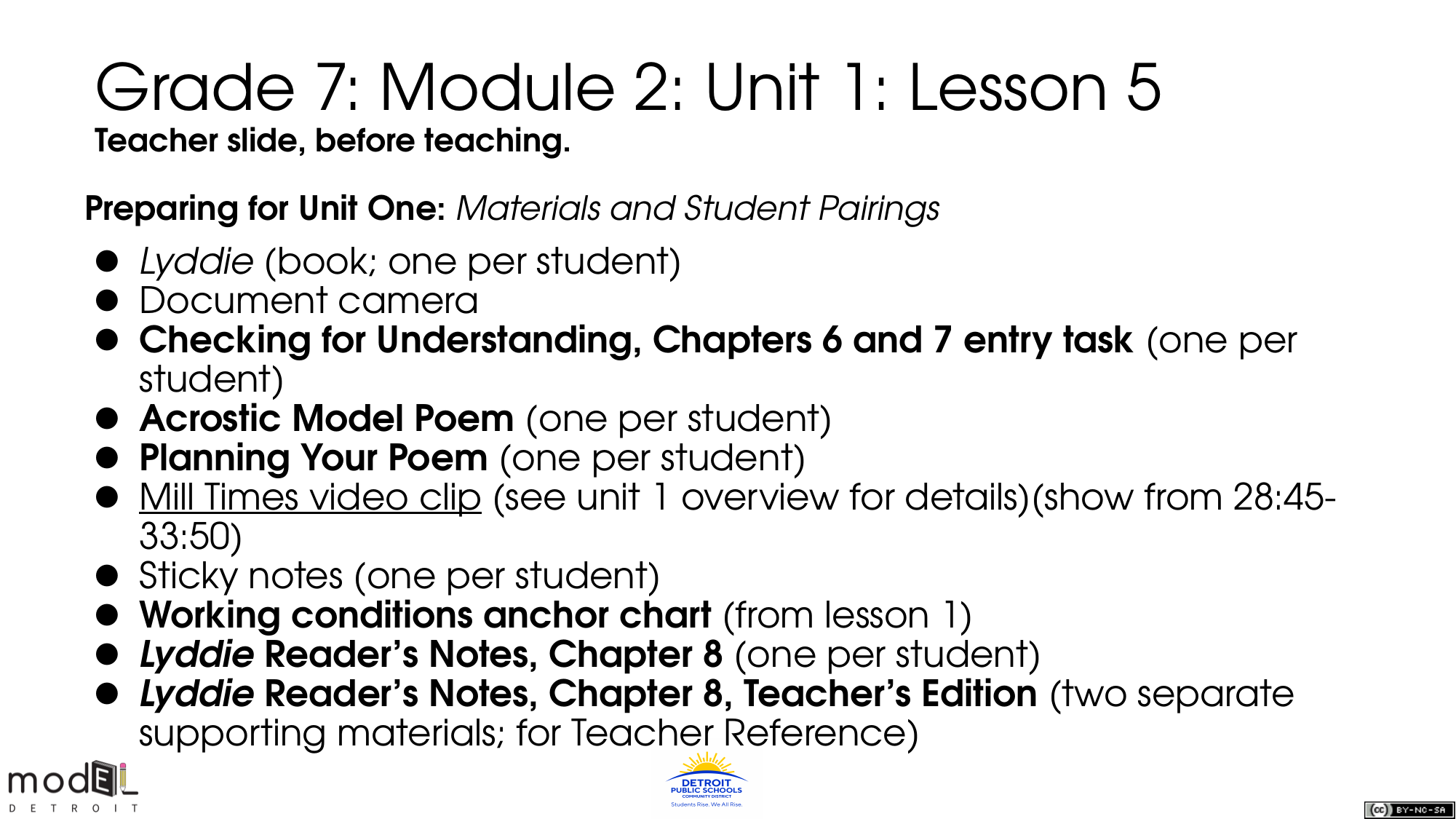

Grade 7: Module 2: Unit 1: Lesson 5
Teacher slide, before teaching.
Preparing for Unit One: Materials and Student Pairings
Lyddie (book; one per student)
Document camera
Checking for Understanding, Chapters 6 and 7 entry task (one per student)
Acrostic Model Poem (one per student)
Planning Your Poem (one per student)
Mill Times video clip (see unit 1 overview for details)(show from 28:45-33:50)
Sticky notes (one per student)
Working conditions anchor chart (from lesson 1)
Lyddie Reader’s Notes, Chapter 8 (one per student)
Lyddie Reader’s Notes, Chapter 8, Teacher’s Edition (two separate supporting materials; for Teacher Reference)